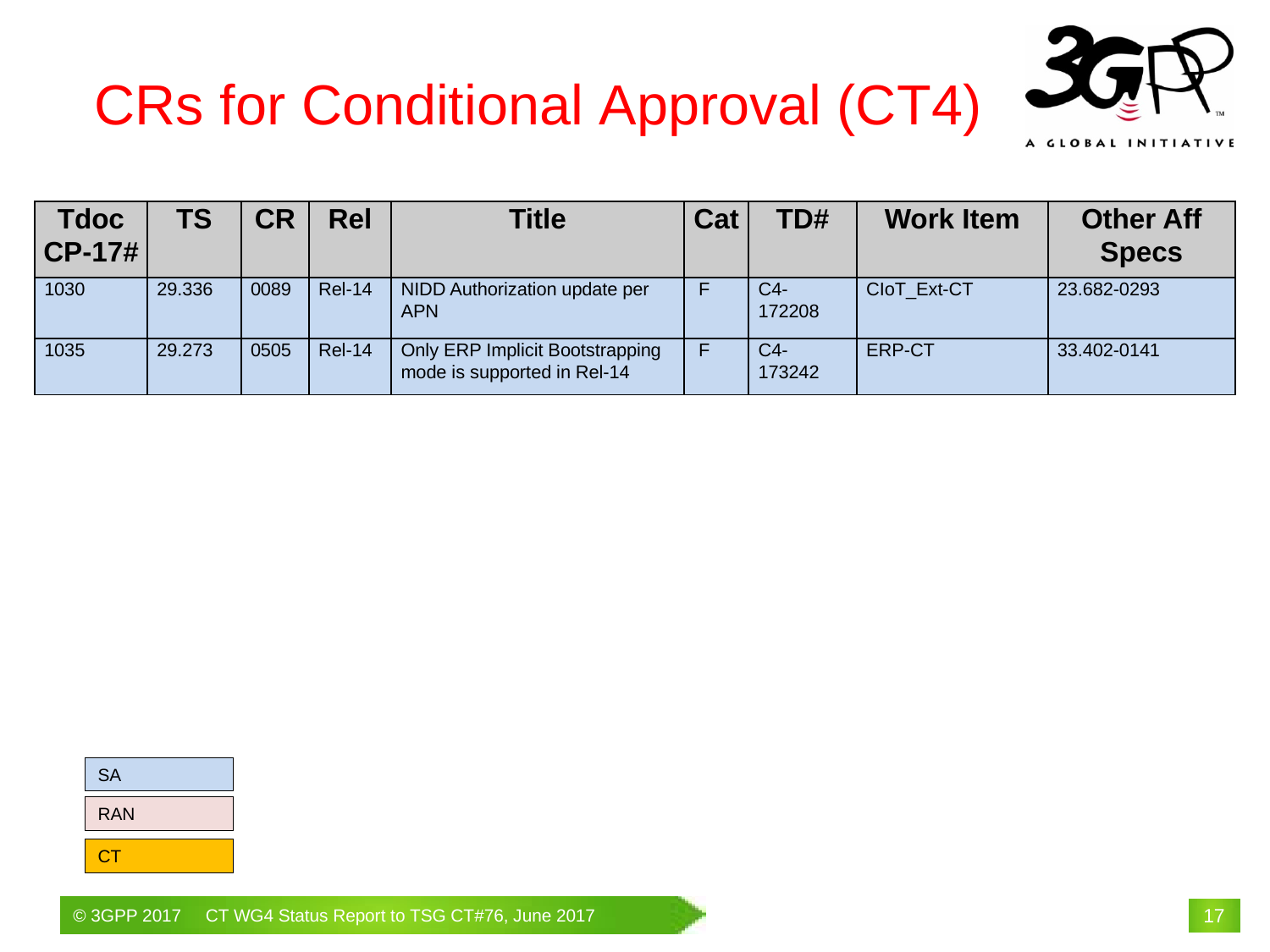

# CRs for Conditional Approval (CT4)
| Tdoc CP-17# | TS | CR | Rel | Title | Cat | TD# | Work Item | Other Aff Specs |
| --- | --- | --- | --- | --- | --- | --- | --- | --- |
| 1030 | 29.336 | 0089 | Rel-14 | NIDD Authorization update per APN | F | C4-172208 | CIoT\_Ext-CT | 23.682-0293 |
| 1035 | 29.273 | 0505 | Rel-14 | Only ERP Implicit Bootstrapping mode is supported in Rel-14 | F | C4-173242 | ERP-CT | 33.402-0141 |
SA
RAN
CT